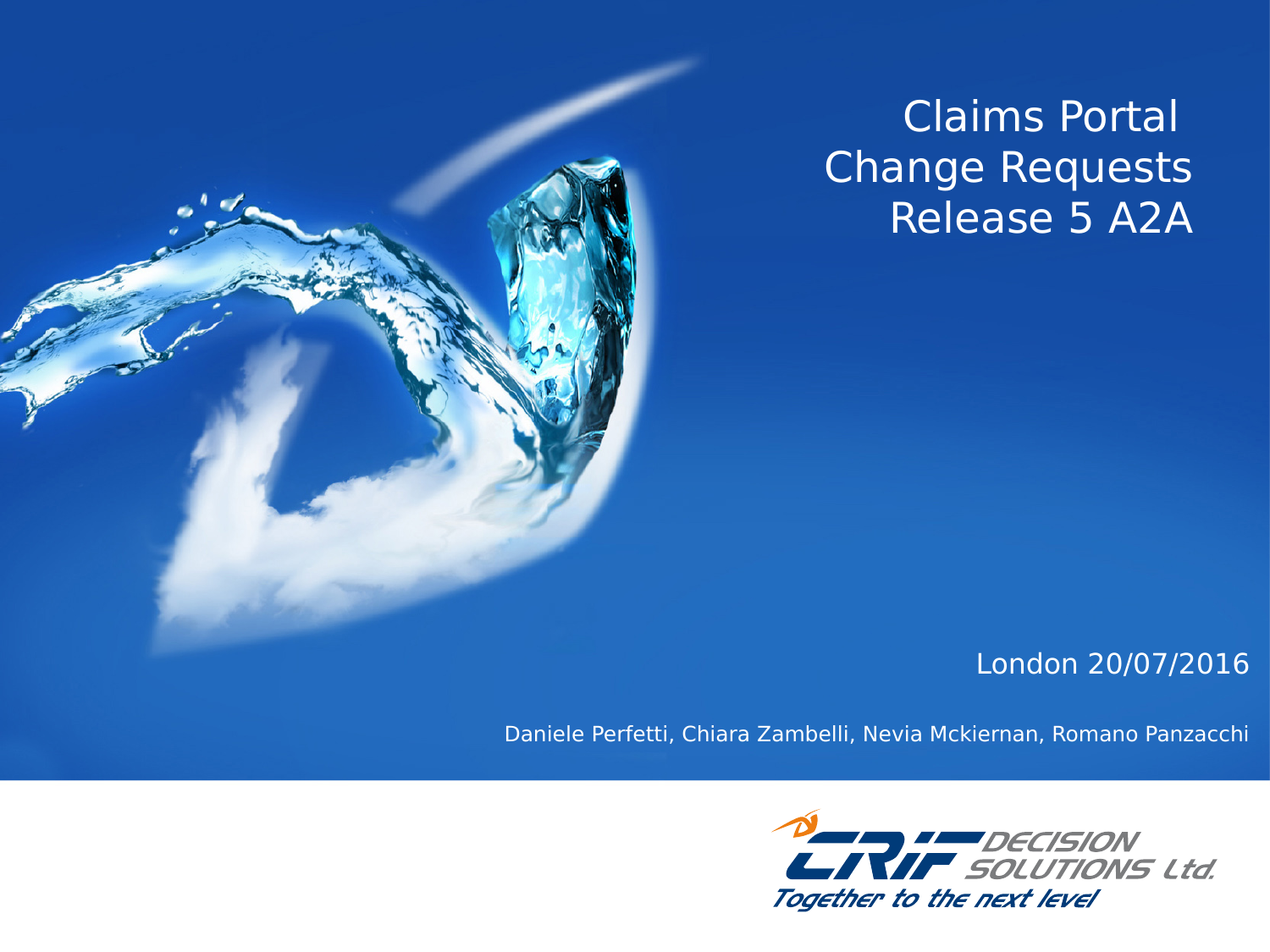

# Claims Portal Change Requests Release 5 A2A
London 20/07/2016

Daniele Perfetti, Chiara Zambelli, Nevia Mckiernan, Romano Panzacchi